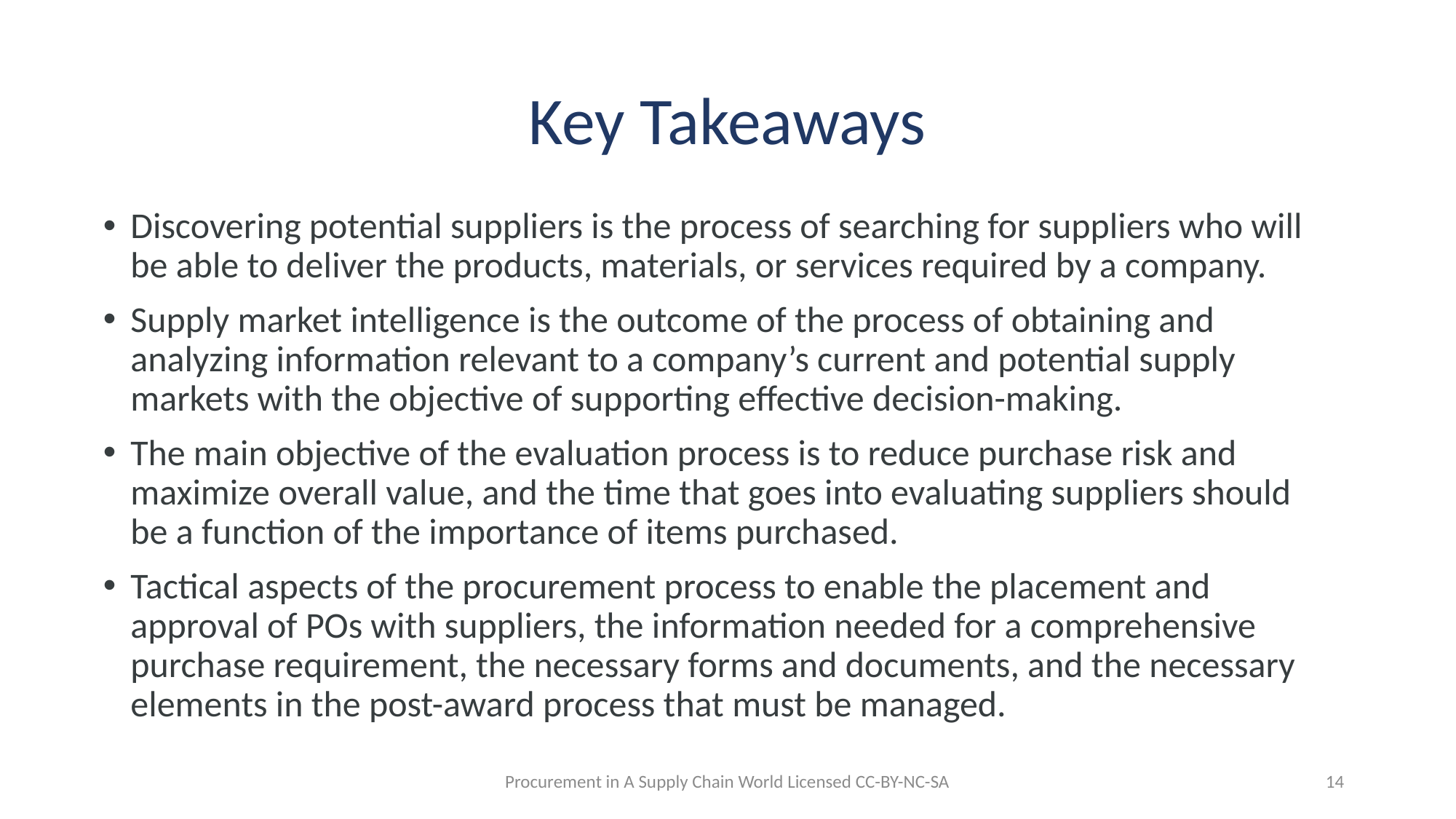

# Key Takeaways
Discovering potential suppliers is the process of searching for suppliers who will be able to deliver the products, materials, or services required by a company.
Supply market intelligence is the outcome of the process of obtaining and analyzing information relevant to a company’s current and potential supply markets with the objective of supporting effective decision-making.
The main objective of the evaluation process is to reduce purchase risk and maximize overall value, and the time that goes into evaluating suppliers should be a function of the importance of items purchased.
Tactical aspects of the procurement process to enable the placement and approval of POs with suppliers, the information needed for a comprehensive purchase requirement, the necessary forms and documents, and the necessary elements in the post-award process that must be managed.
Procurement in A Supply Chain World Licensed CC-BY-NC-SA
14